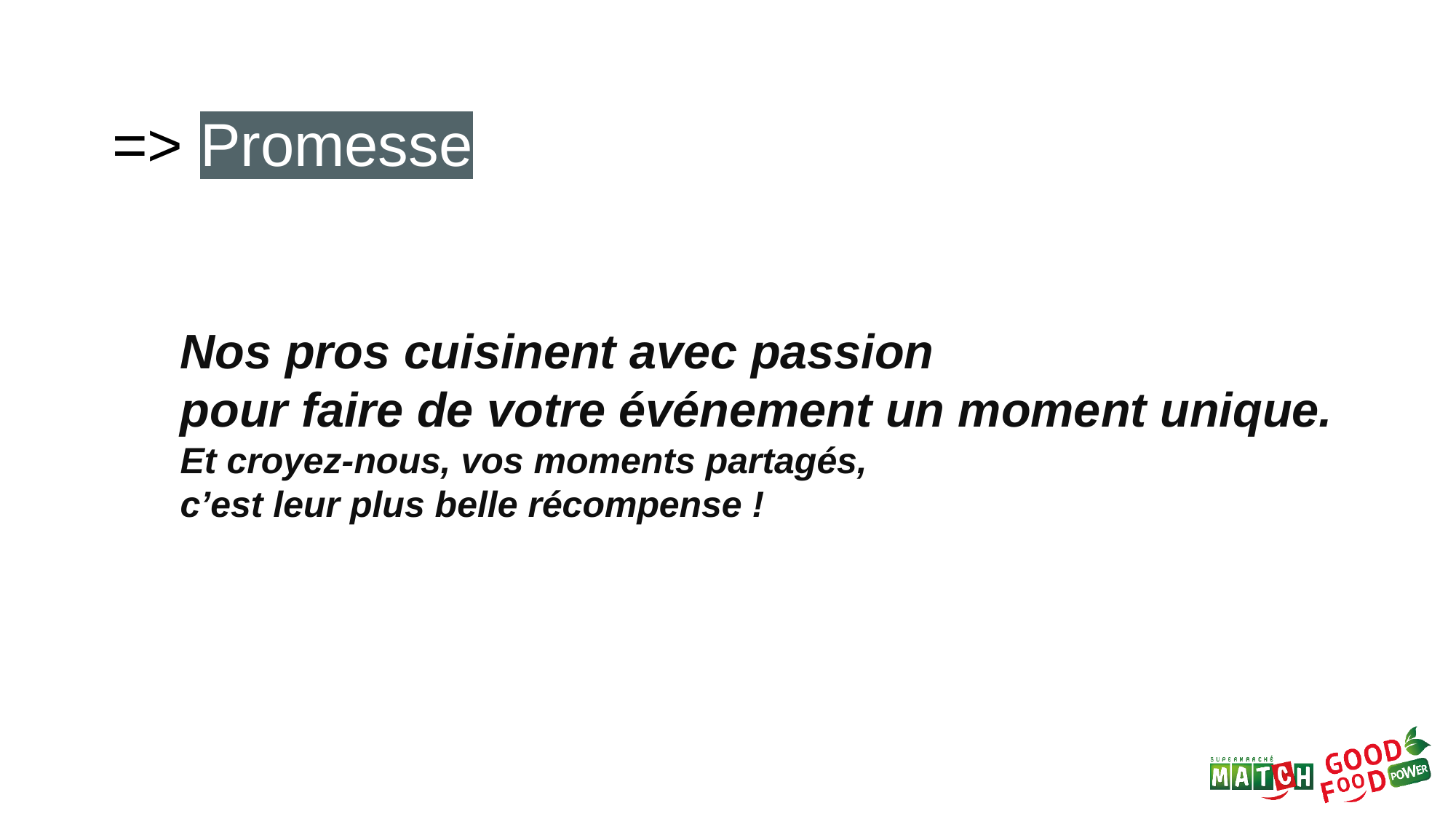

=> Promesse
Nos pros cuisinent avec passion
pour faire de votre événement un moment unique.
Et croyez-nous, vos moments partagés,
c’est leur plus belle récompense !